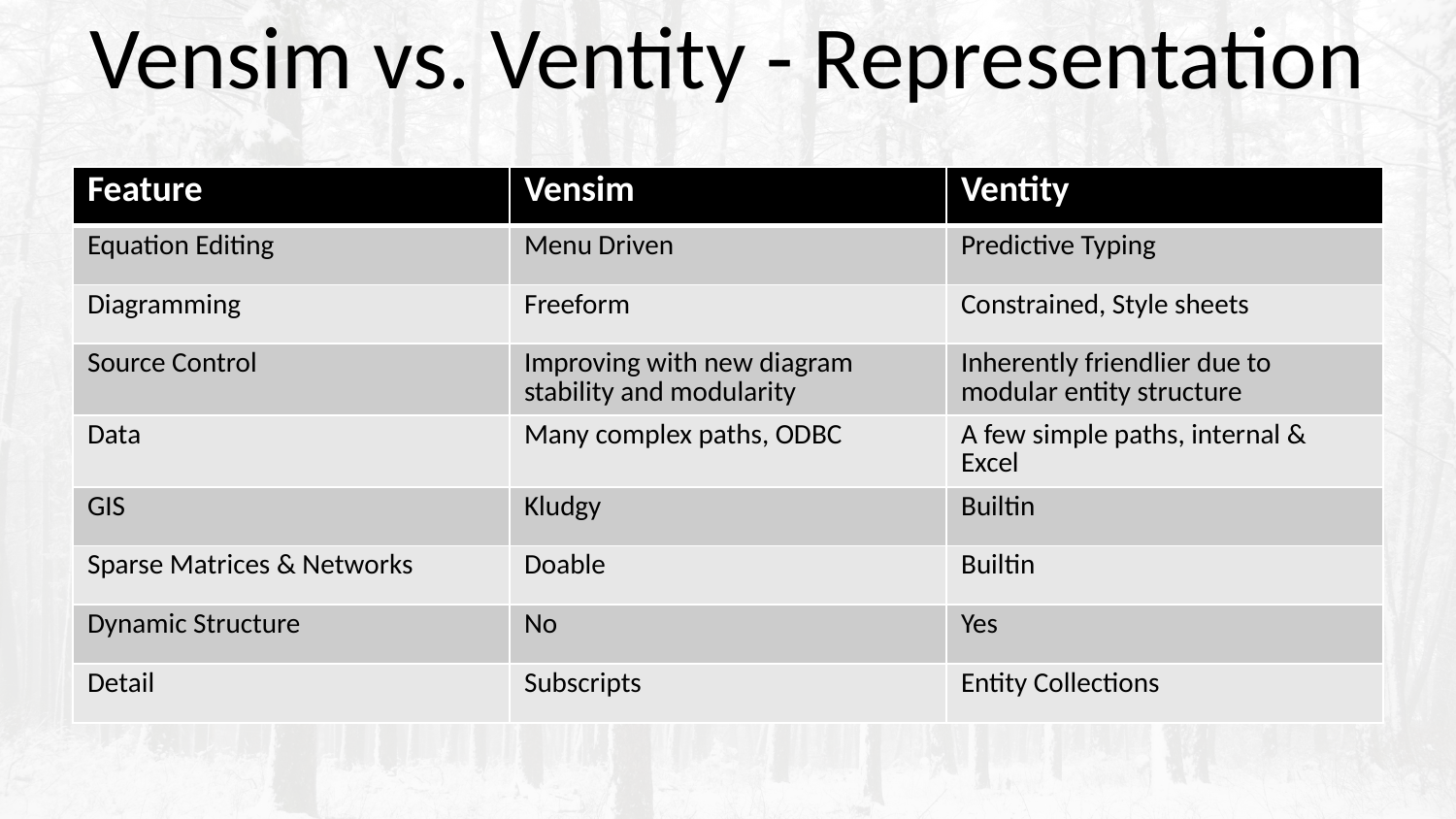

# Vensim vs. Ventity - Representation
| Feature | Vensim | Ventity |
| --- | --- | --- |
| Equation Editing | Menu Driven | Predictive Typing |
| Diagramming | Freeform | Constrained, Style sheets |
| Source Control | Improving with new diagram stability and modularity | Inherently friendlier due to modular entity structure |
| Data | Many complex paths, ODBC | A few simple paths, internal & Excel |
| GIS | Kludgy | Builtin |
| Sparse Matrices & Networks | Doable | Builtin |
| Dynamic Structure | No | Yes |
| Detail | Subscripts | Entity Collections |